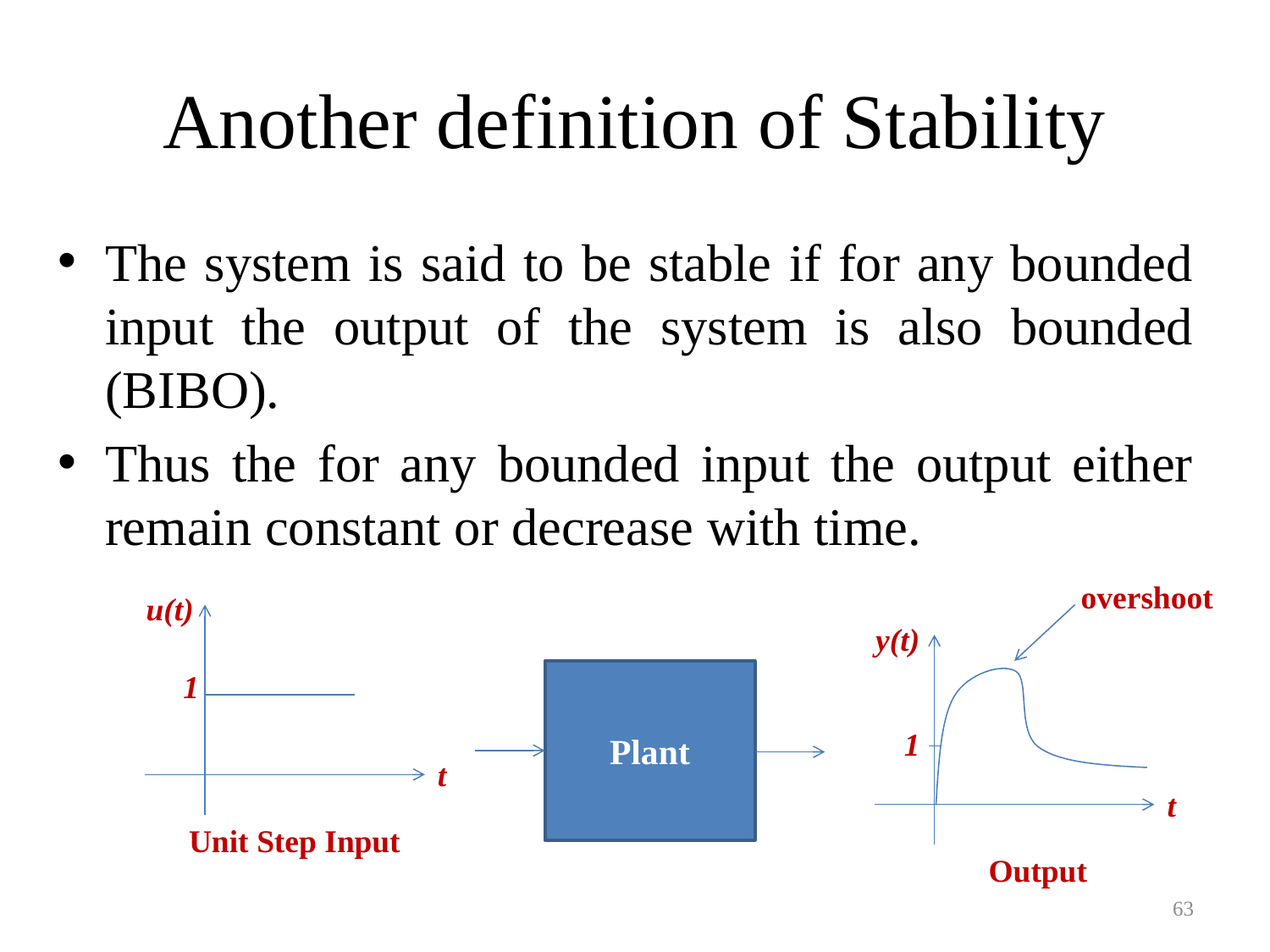

# Another definition of Stability
The system is said to be stable if for any bounded input the output of the system is also bounded (BIBO).
Thus the for any bounded input the output either remain constant or decrease with time.
overshoot
u(t)
1
t
Unit Step Input
y(t)

t
Output
Plant
1
63